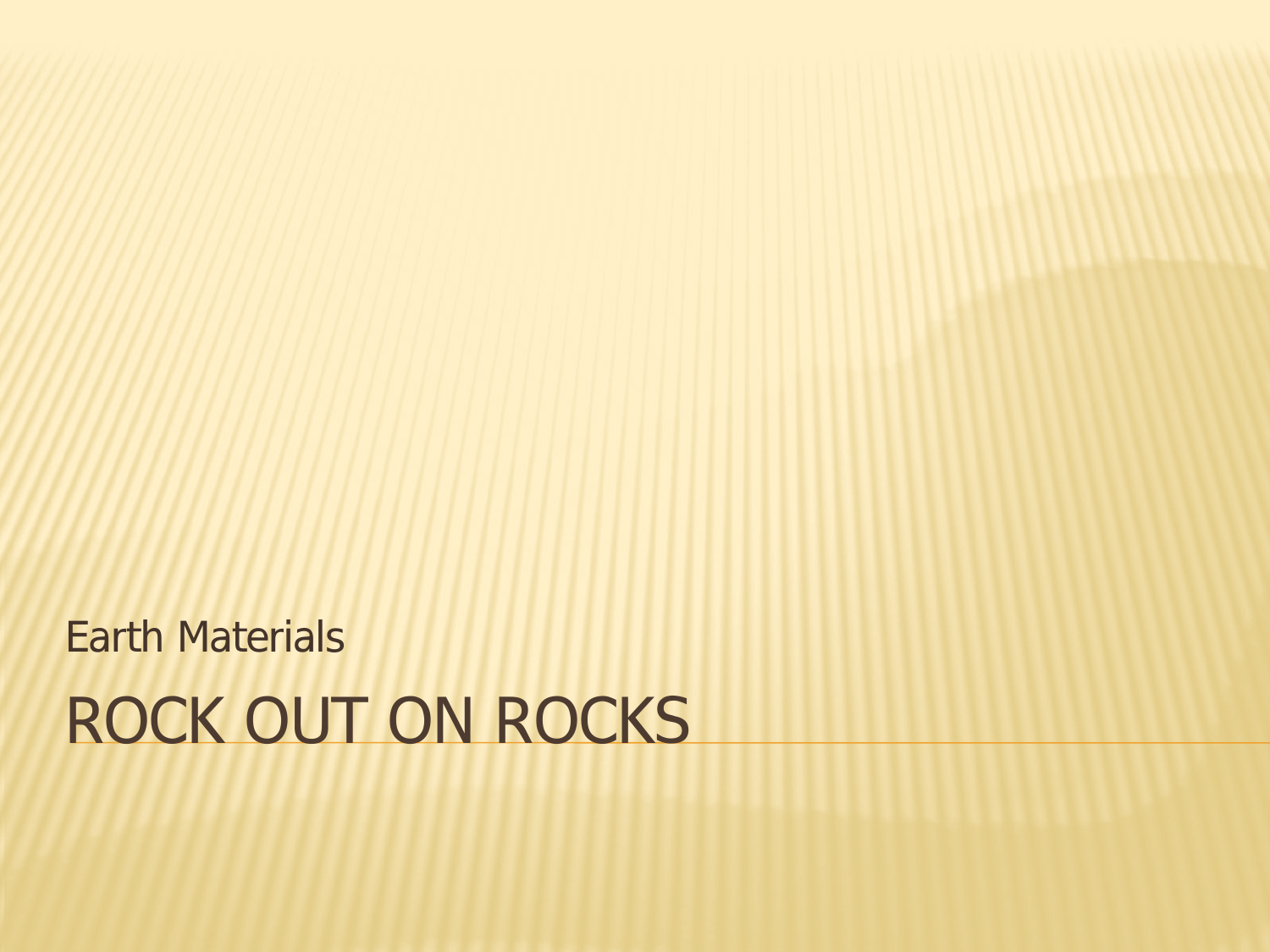

Earth Materials
# Rock Out on rocks